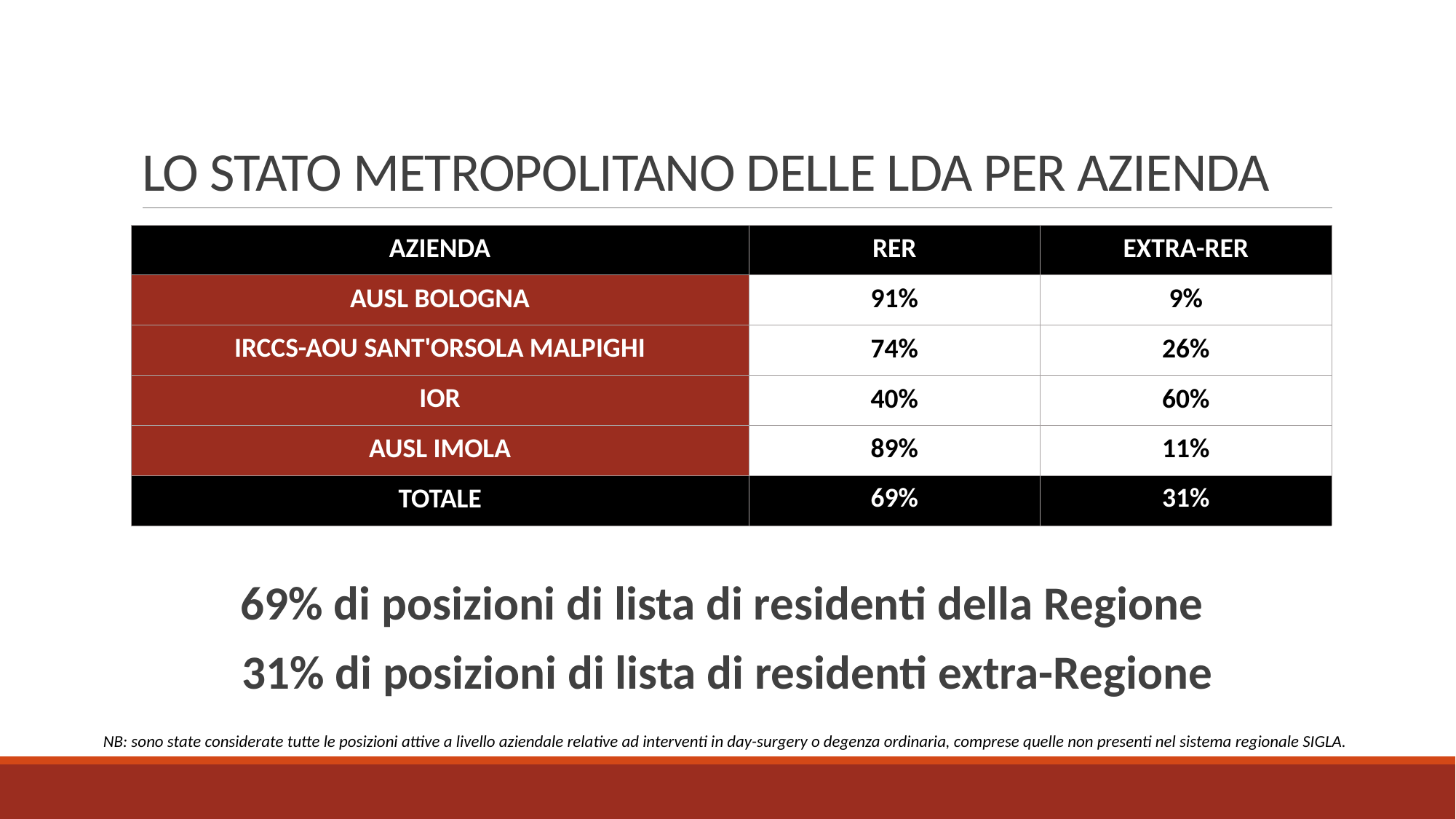

# LO STATO METROPOLITANO DELLE LDA PER AZIENDA
| AZIENDA | RER | EXTRA-RER |
| --- | --- | --- |
| AUSL BOLOGNA | 91% | 9% |
| IRCCS-AOU SANT'ORSOLA MALPIGHI | 74% | 26% |
| IOR | 40% | 60% |
| AUSL IMOLA | 89% | 11% |
| TOTALE | 69% | 31% |
69% di posizioni di lista di residenti della Regione
31% di posizioni di lista di residenti extra-Regione
NB: sono state considerate tutte le posizioni attive a livello aziendale relative ad interventi in day-surgery o degenza ordinaria, comprese quelle non presenti nel sistema regionale SIGLA.